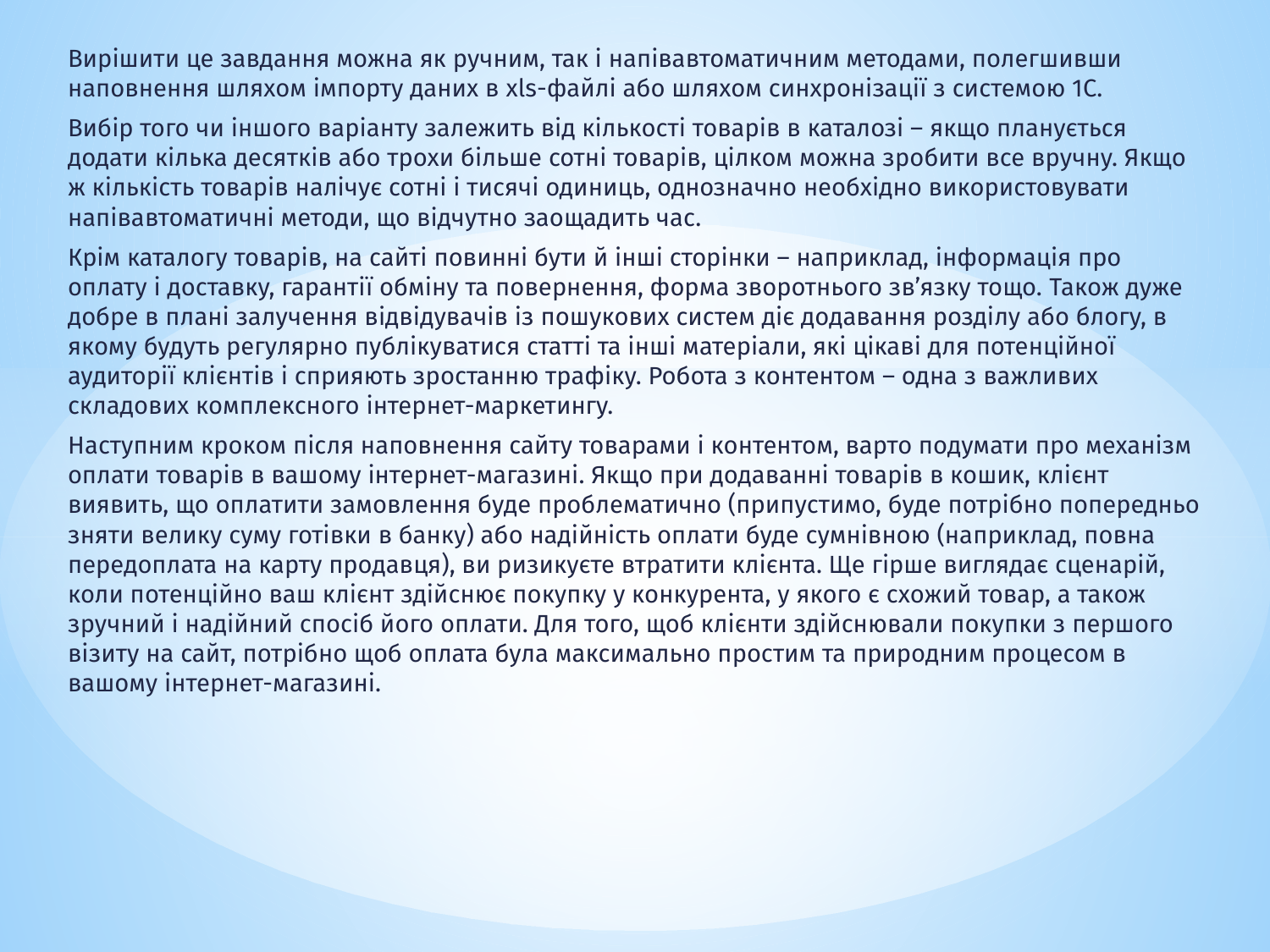

Вирішити це завдання можна як ручним, так і напівавтоматичним методами, полегшивши наповнення шляхом імпорту даних в xls-файлі або шляхом синхронізації з системою 1С.
Вибір того чи іншого варіанту залежить від кількості товарів в каталозі – якщо планується додати кілька десятків або трохи більше сотні товарів, цілком можна зробити все вручну. Якщо ж кількість товарів налічує сотні і тисячі одиниць, однозначно необхідно використовувати напівавтоматичні методи, що відчутно заощадить час.
Крім каталогу товарів, на сайті повинні бути й інші сторінки – наприклад, інформація про оплату і доставку, гарантії обміну та повернення, форма зворотнього зв’язку тощо. Також дуже добре в плані залучення відвідувачів із пошукових систем діє додавання розділу або блогу, в якому будуть регулярно публікуватися статті та інші матеріали, які цікаві для потенційної аудиторії клієнтів і сприяють зростанню трафіку. Робота з контентом – одна з важливих складових комплексного інтернет-маркетингу.
Наступним кроком після наповнення сайту товарами і контентом, варто подумати про механізм оплати товарів в вашому інтернет-магазині. Якщо при додаванні товарів в кошик, клієнт виявить, що оплатити замовлення буде проблематично (припустимо, буде потрібно попередньо зняти велику суму готівки в банку) або надійність оплати буде сумнівною (наприклад, повна передоплата на карту продавця), ви ризикуєте втратити клієнта. Ще гірше виглядає сценарій, коли потенційно ваш клієнт здійснює покупку у конкурента, у якого є схожий товар, а також зручний і надійний спосіб його оплати. Для того, щоб клієнти здійснювали покупки з першого візиту на сайт, потрібно щоб оплата була максимально простим та природним процесом в вашому інтернет-магазині.